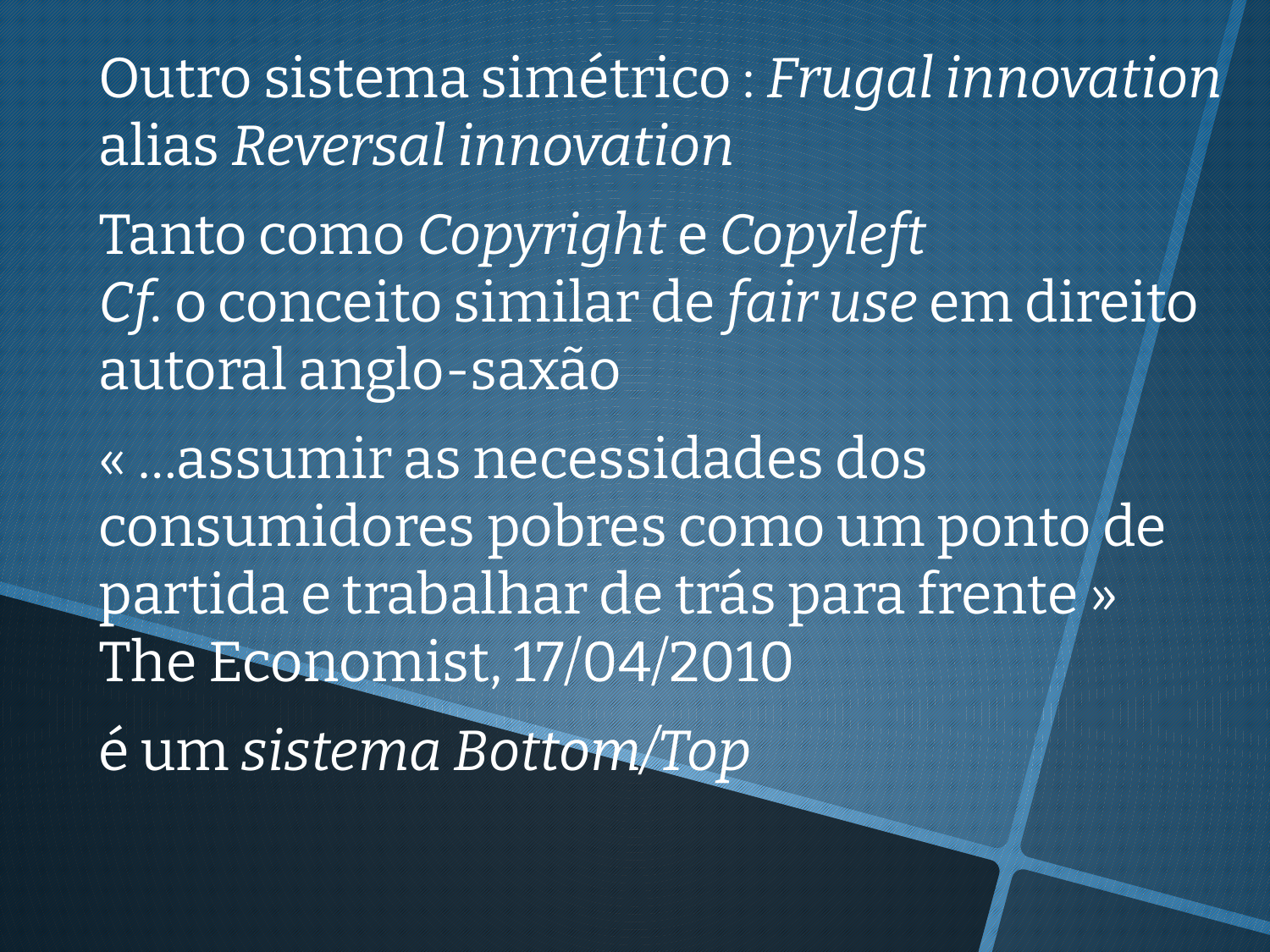

Outro sistema simétrico : Frugal innovation alias Reversal innovation
Tanto como Copyright e Copyleft
Cf. o conceito similar de fair use em direito autoral anglo-saxão
« …assumir as necessidades dos consumidores pobres como um ponto de partida e trabalhar de trás para frente »
The Economist, 17/04/2010
é um sistema Bottom/Top